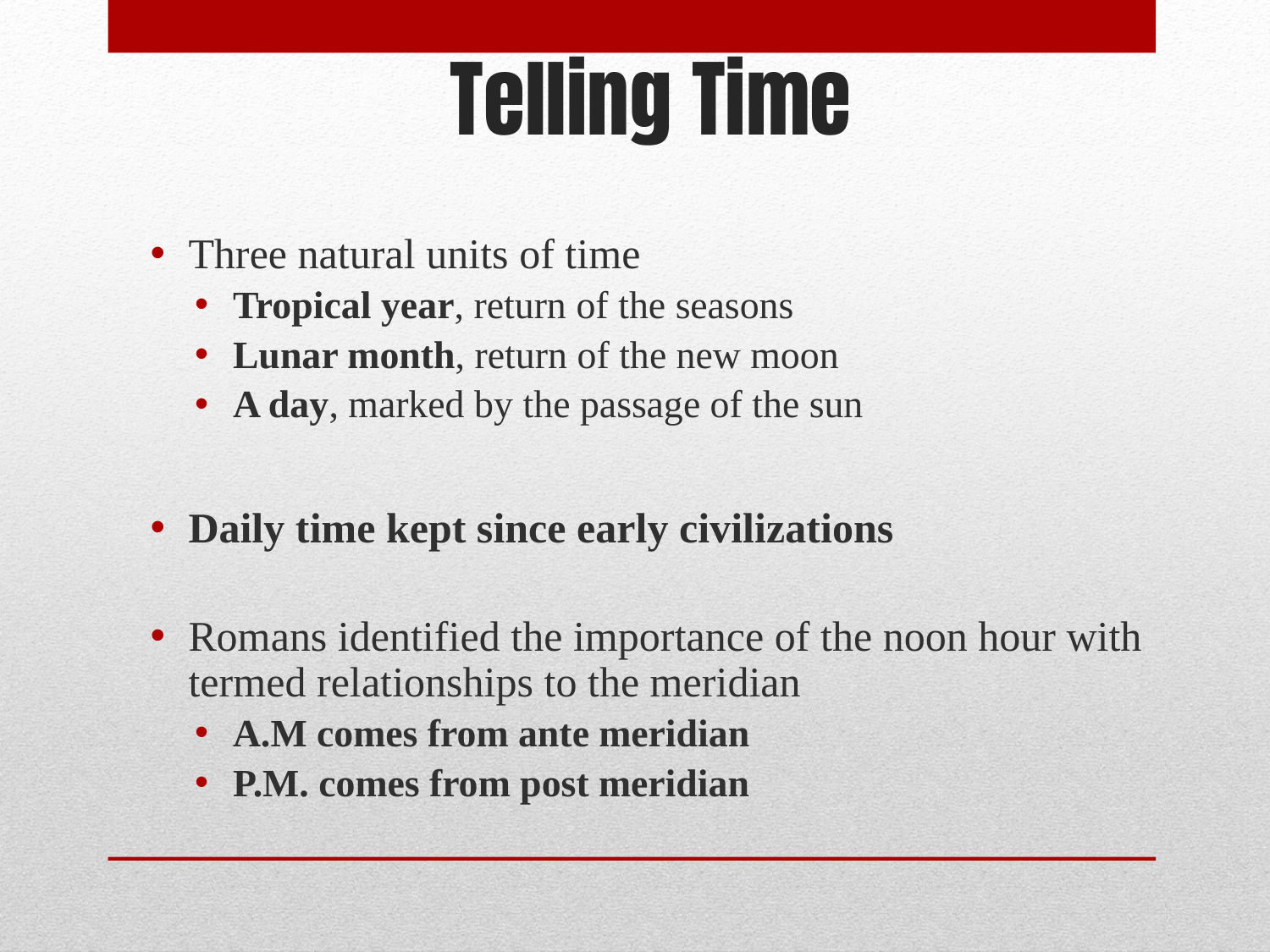

Telling Time
Three natural units of time
Tropical year, return of the seasons
Lunar month, return of the new moon
A day, marked by the passage of the sun

Daily time kept since early civilizations

Romans identified the importance of the noon hour with termed relationships to the meridian
A.M comes from ante meridian
P.M. comes from post meridian